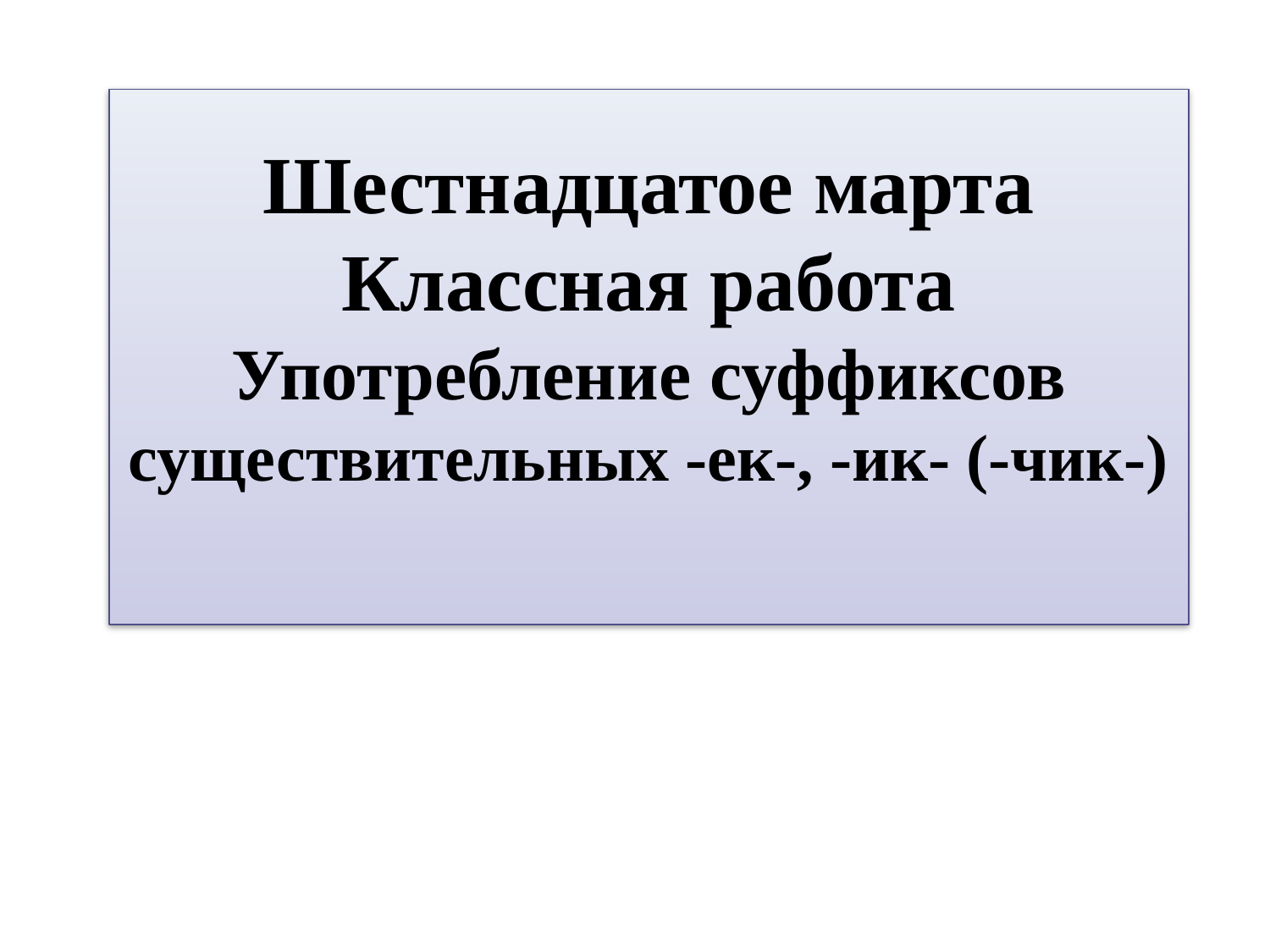

# Шестнадцатое марта Классная работа Употребление суффиксов существительных -ек-, -ик- (-чик-)